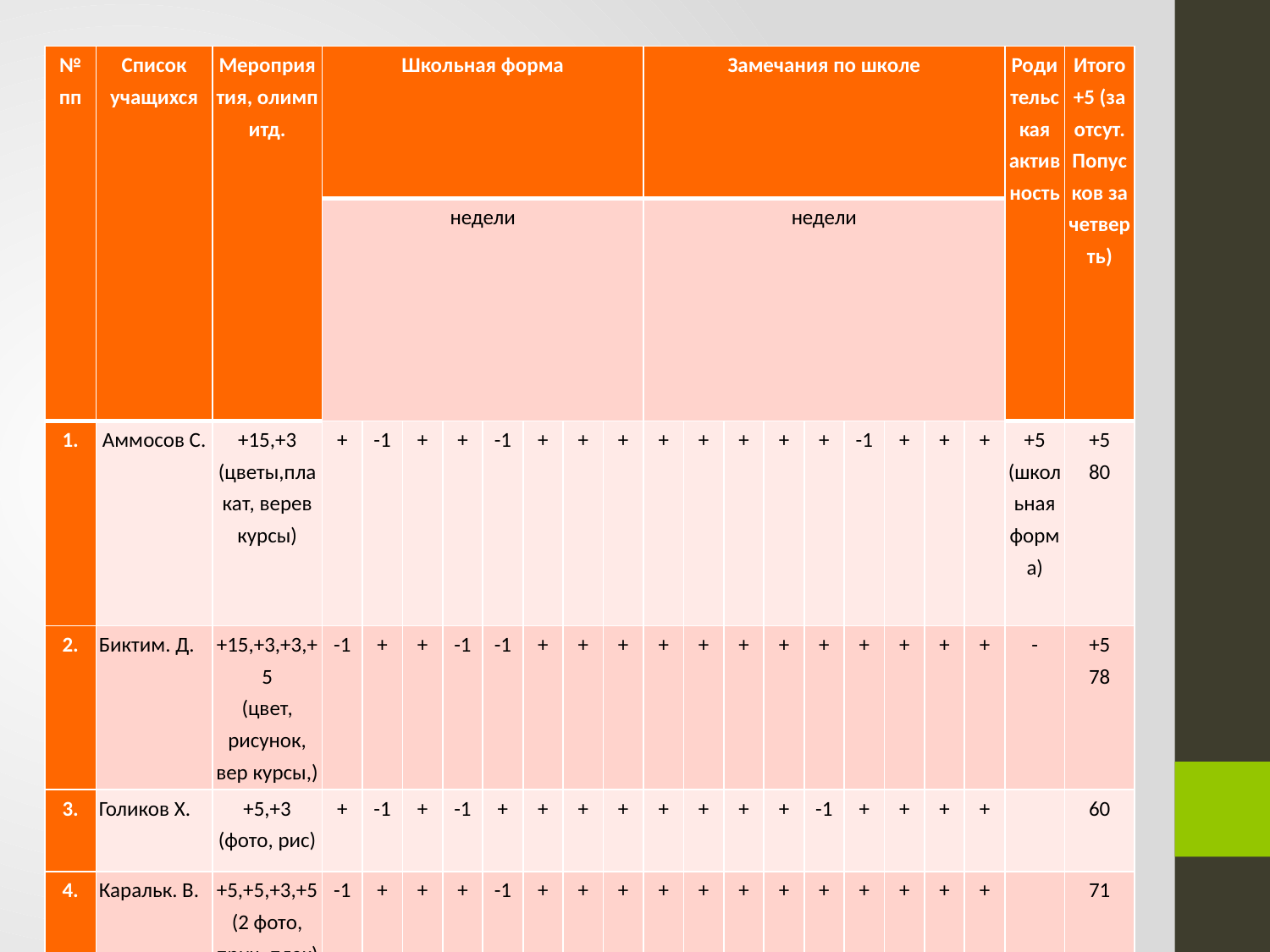

| № пп | Список учащихся | Мероприятия, олимп итд. | Школьная форма |  |  |  |  |  |  |  | Замечания по школе |  |  |  |  |  |  |  |  | Родительская активность | Итого +5 (за отсут. Попусков за четверть) |
| --- | --- | --- | --- | --- | --- | --- | --- | --- | --- | --- | --- | --- | --- | --- | --- | --- | --- | --- | --- | --- | --- |
|  |  |  | недели |  |  |  |  |  |  |  | недели |  |  |  |  |  |  |  |  |  |  |
| 1. | Аммосов С. | +15,+3 (цветы,плакат, верев курсы) | + | -1 | + | + | -1 | + | + | + | + | + | + | + | + | -1 | + | + | + | +5 (школьная форма) | +5 80 |
| 2. | Биктим. Д. | +15,+3,+3,+5 (цвет, рисунок, вер курсы,) | -1 | + | + | -1 | -1 | + | + | + | + | + | + | + | + | + | + | + | + | - | +5 78 |
| 3. | Голиков Х. | +5,+3 (фото, рис) | + | -1 | + | -1 | + | + | + | + | + | + | + | + | -1 | + | + | + | + |  | 60 |
| 4. | Каральк. В. | +5,+5,+3,+5 (2 фото, прич, плак) | -1 | + | + | + | -1 | + | + | + | + | + | + | + | + | + | + | + | + |  | 71 |